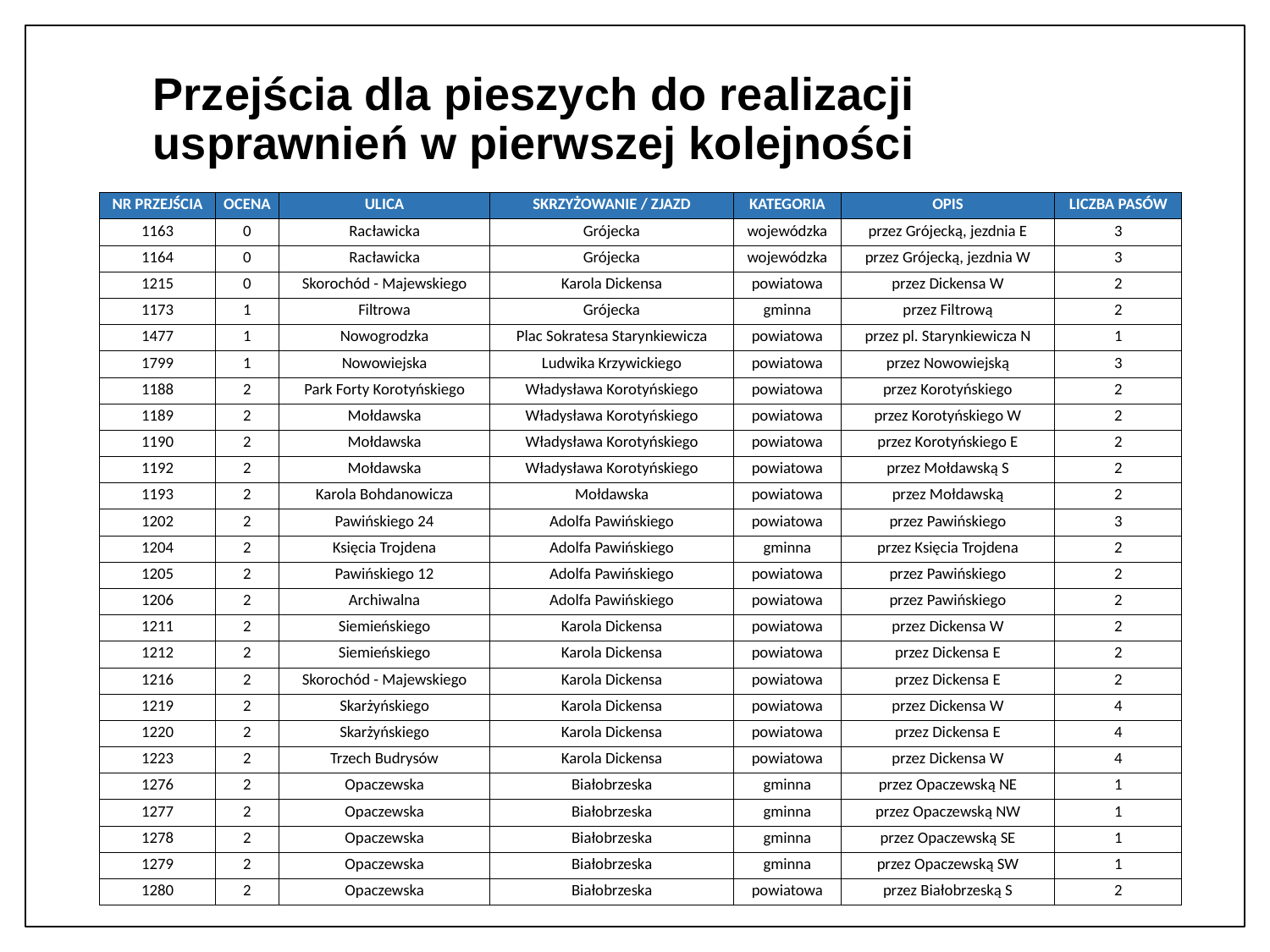

# Przejścia dla pieszych do realizacji usprawnień w pierwszej kolejności
| NR PRZEJŚCIA | OCENA | ULICA | SKRZYŻOWANIE / ZJAZD | KATEGORIA | OPIS | LICZBA PASÓW |
| --- | --- | --- | --- | --- | --- | --- |
| 1163 | 0 | Racławicka | Grójecka | wojewódzka | przez Grójecką, jezdnia E | 3 |
| 1164 | 0 | Racławicka | Grójecka | wojewódzka | przez Grójecką, jezdnia W | 3 |
| 1215 | 0 | Skorochód - Majewskiego | Karola Dickensa | powiatowa | przez Dickensa W | 2 |
| 1173 | 1 | Filtrowa | Grójecka | gminna | przez Filtrową | 2 |
| 1477 | 1 | Nowogrodzka | Plac Sokratesa Starynkiewicza | powiatowa | przez pl. Starynkiewicza N | 1 |
| 1799 | 1 | Nowowiejska | Ludwika Krzywickiego | powiatowa | przez Nowowiejską | 3 |
| 1188 | 2 | Park Forty Korotyńskiego | Władysława Korotyńskiego | powiatowa | przez Korotyńskiego | 2 |
| 1189 | 2 | Mołdawska | Władysława Korotyńskiego | powiatowa | przez Korotyńskiego W | 2 |
| 1190 | 2 | Mołdawska | Władysława Korotyńskiego | powiatowa | przez Korotyńskiego E | 2 |
| 1192 | 2 | Mołdawska | Władysława Korotyńskiego | powiatowa | przez Mołdawską S | 2 |
| 1193 | 2 | Karola Bohdanowicza | Mołdawska | powiatowa | przez Mołdawską | 2 |
| 1202 | 2 | Pawińskiego 24 | Adolfa Pawińskiego | powiatowa | przez Pawińskiego | 3 |
| 1204 | 2 | Księcia Trojdena | Adolfa Pawińskiego | gminna | przez Księcia Trojdena | 2 |
| 1205 | 2 | Pawińskiego 12 | Adolfa Pawińskiego | powiatowa | przez Pawińskiego | 2 |
| 1206 | 2 | Archiwalna | Adolfa Pawińskiego | powiatowa | przez Pawińskiego | 2 |
| 1211 | 2 | Siemieńskiego | Karola Dickensa | powiatowa | przez Dickensa W | 2 |
| 1212 | 2 | Siemieńskiego | Karola Dickensa | powiatowa | przez Dickensa E | 2 |
| 1216 | 2 | Skorochód - Majewskiego | Karola Dickensa | powiatowa | przez Dickensa E | 2 |
| 1219 | 2 | Skarżyńskiego | Karola Dickensa | powiatowa | przez Dickensa W | 4 |
| 1220 | 2 | Skarżyńskiego | Karola Dickensa | powiatowa | przez Dickensa E | 4 |
| 1223 | 2 | Trzech Budrysów | Karola Dickensa | powiatowa | przez Dickensa W | 4 |
| 1276 | 2 | Opaczewska | Białobrzeska | gminna | przez Opaczewską NE | 1 |
| 1277 | 2 | Opaczewska | Białobrzeska | gminna | przez Opaczewską NW | 1 |
| 1278 | 2 | Opaczewska | Białobrzeska | gminna | przez Opaczewską SE | 1 |
| 1279 | 2 | Opaczewska | Białobrzeska | gminna | przez Opaczewską SW | 1 |
| 1280 | 2 | Opaczewska | Białobrzeska | powiatowa | przez Białobrzeską S | 2 |